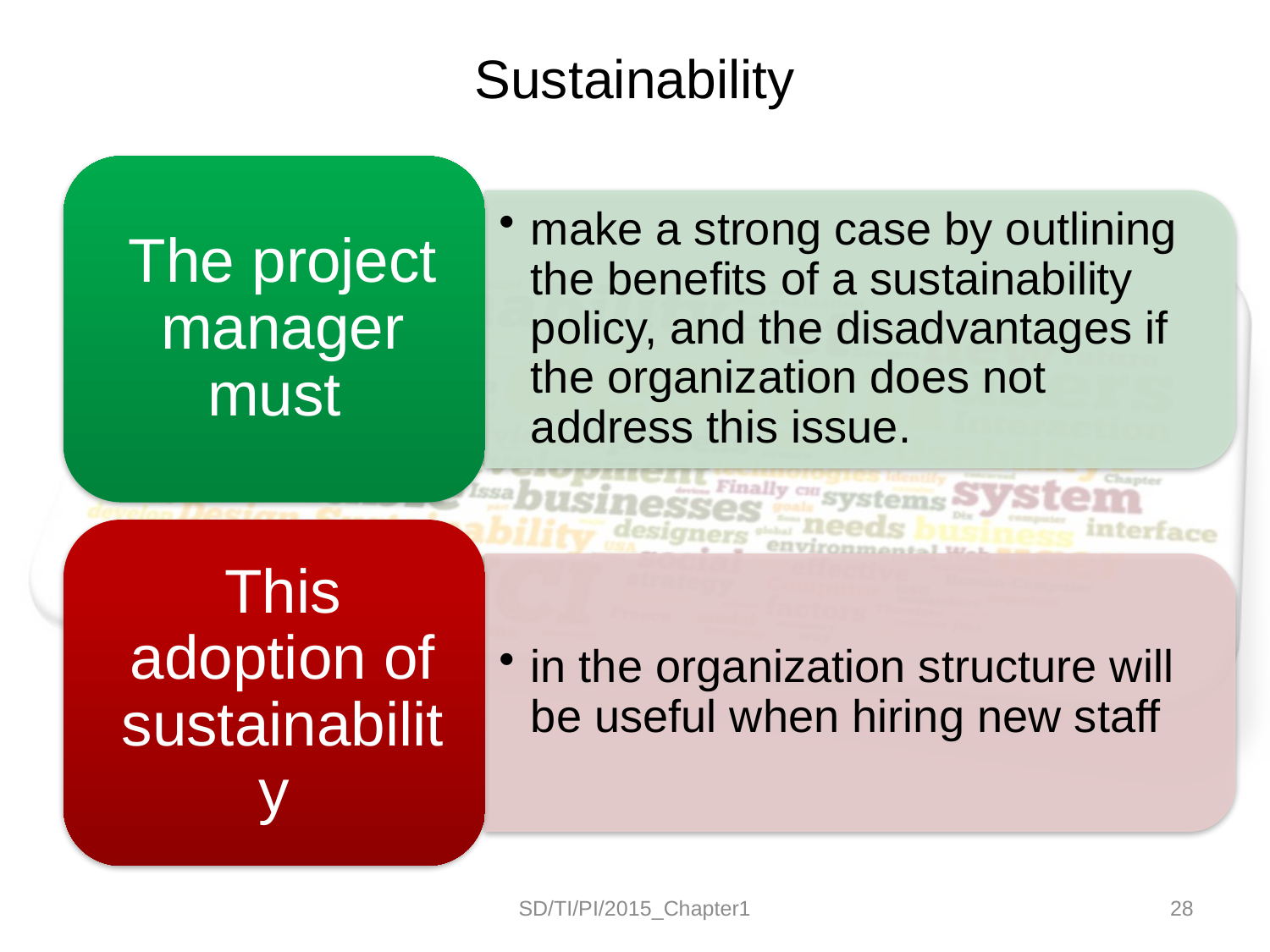

# Sustainability
make a strong case by outlining the benefits of a sustainability policy, and the disadvantages if the organization does not address this issue.
The project manager must
in the organization structure will be useful when hiring new staff
This adoption of sustainability
SD/TI/PI/2015_Chapter1
28